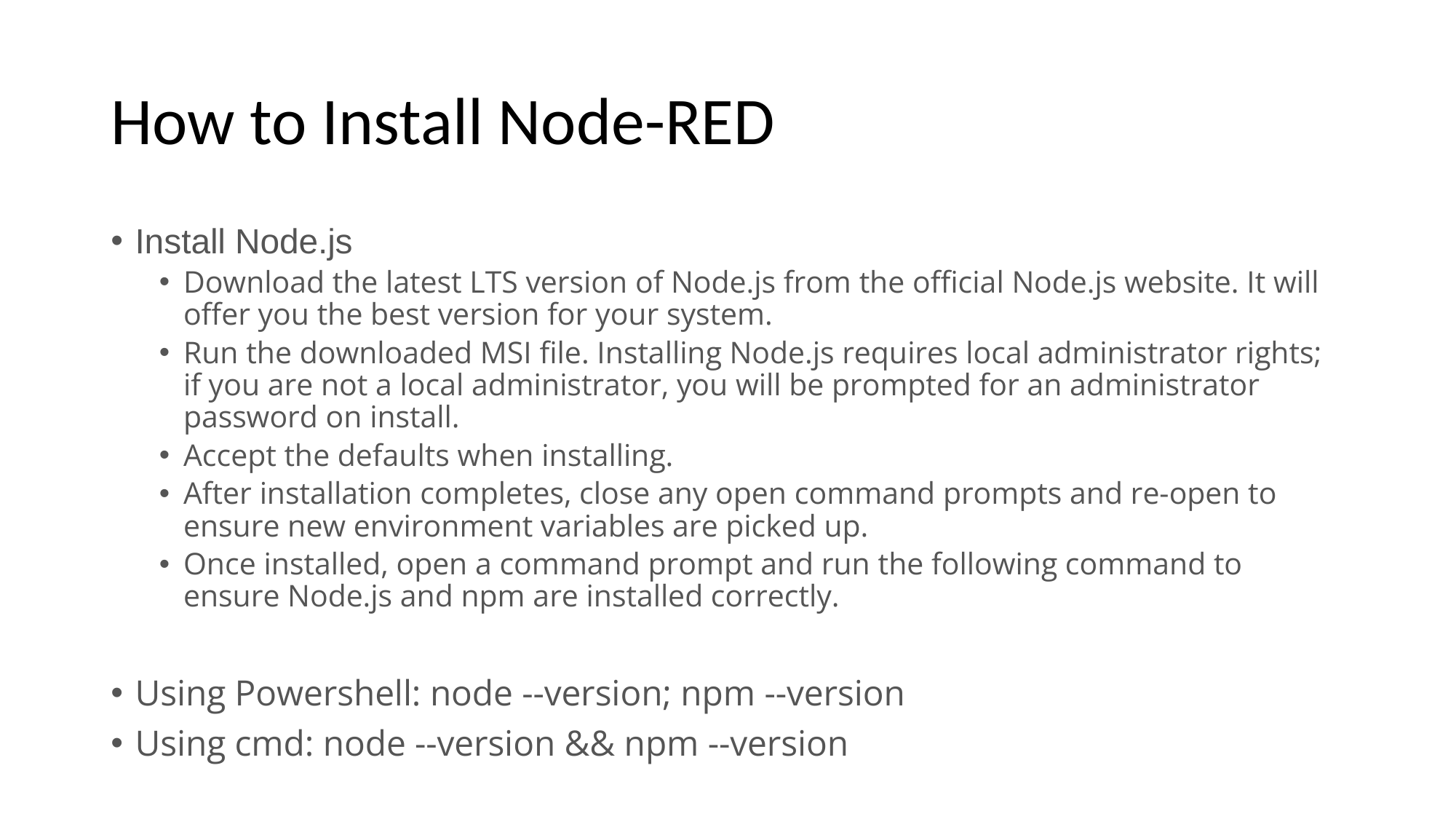

# How to Install Node-RED
Install Node.js
Download the latest LTS version of Node.js from the official Node.js website. It will offer you the best version for your system.
Run the downloaded MSI file. Installing Node.js requires local administrator rights; if you are not a local administrator, you will be prompted for an administrator password on install.
Accept the defaults when installing.
After installation completes, close any open command prompts and re-open to ensure new environment variables are picked up.
Once installed, open a command prompt and run the following command to ensure Node.js and npm are installed correctly.

Using Powershell: node --version; npm --version
Using cmd: node --version && npm --version